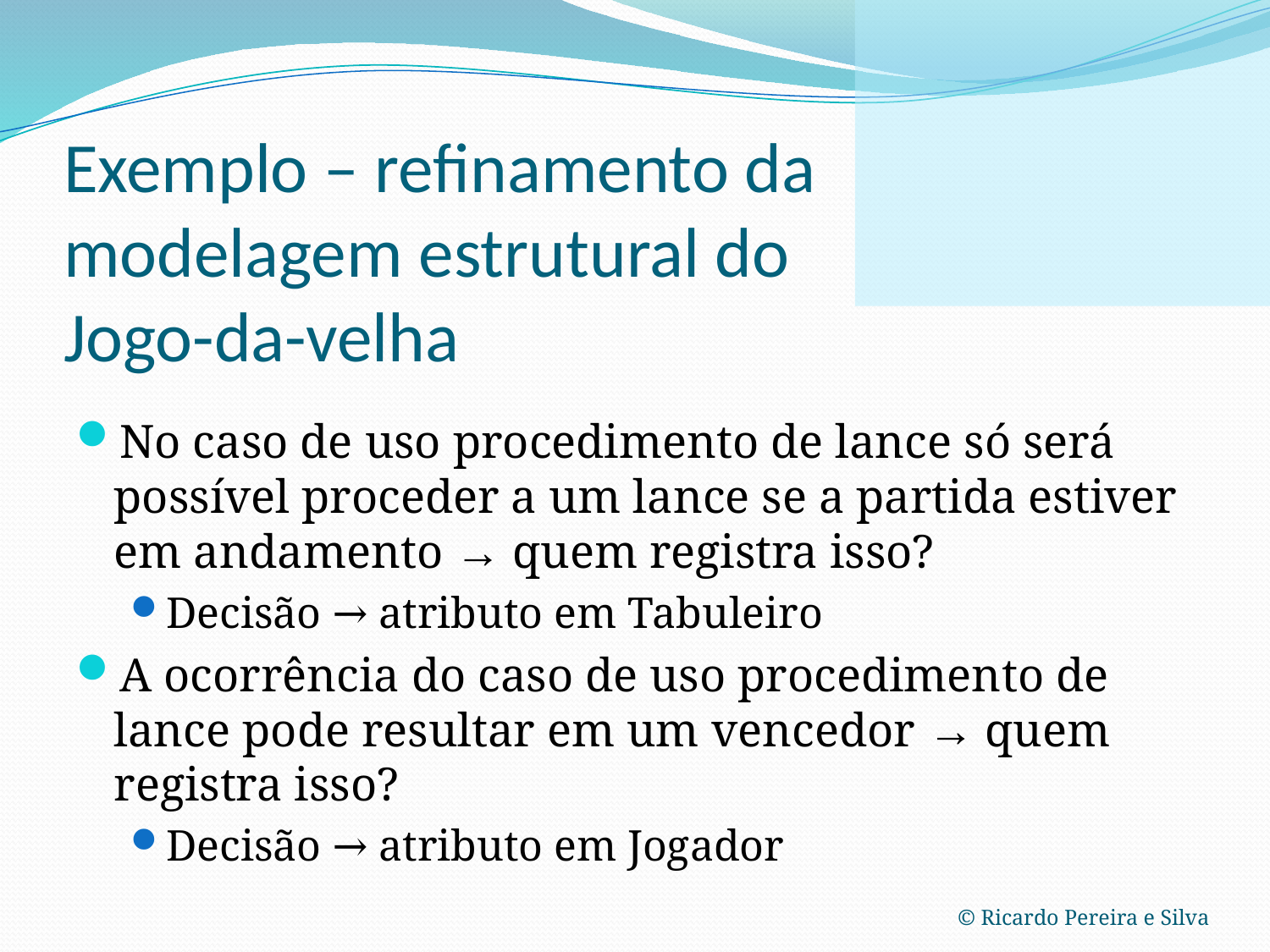

# Exemplo – refinamento da modelagem estrutural do Jogo-da-velha
No caso de uso procedimento de lance só será possível proceder a um lance se a partida estiver em andamento → quem registra isso?
Decisão → atributo em Tabuleiro
A ocorrência do caso de uso procedimento de lance pode resultar em um vencedor → quem registra isso?
Decisão → atributo em Jogador

© Ricardo Pereira e Silva